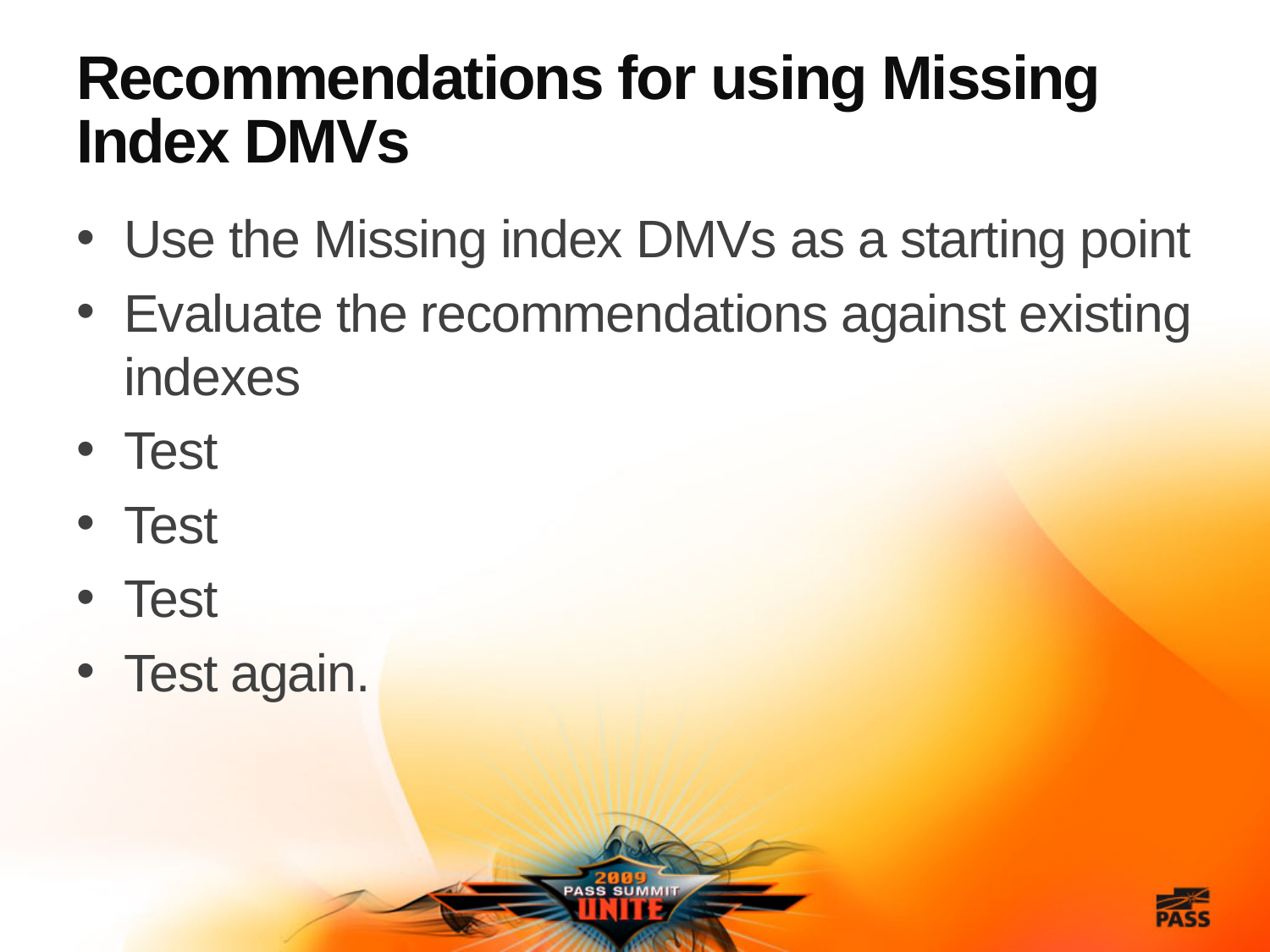

# Recommendations for using Missing Index DMVs
Use the Missing index DMVs as a starting point
Evaluate the recommendations against existing indexes
Test
Test
Test
Test again.